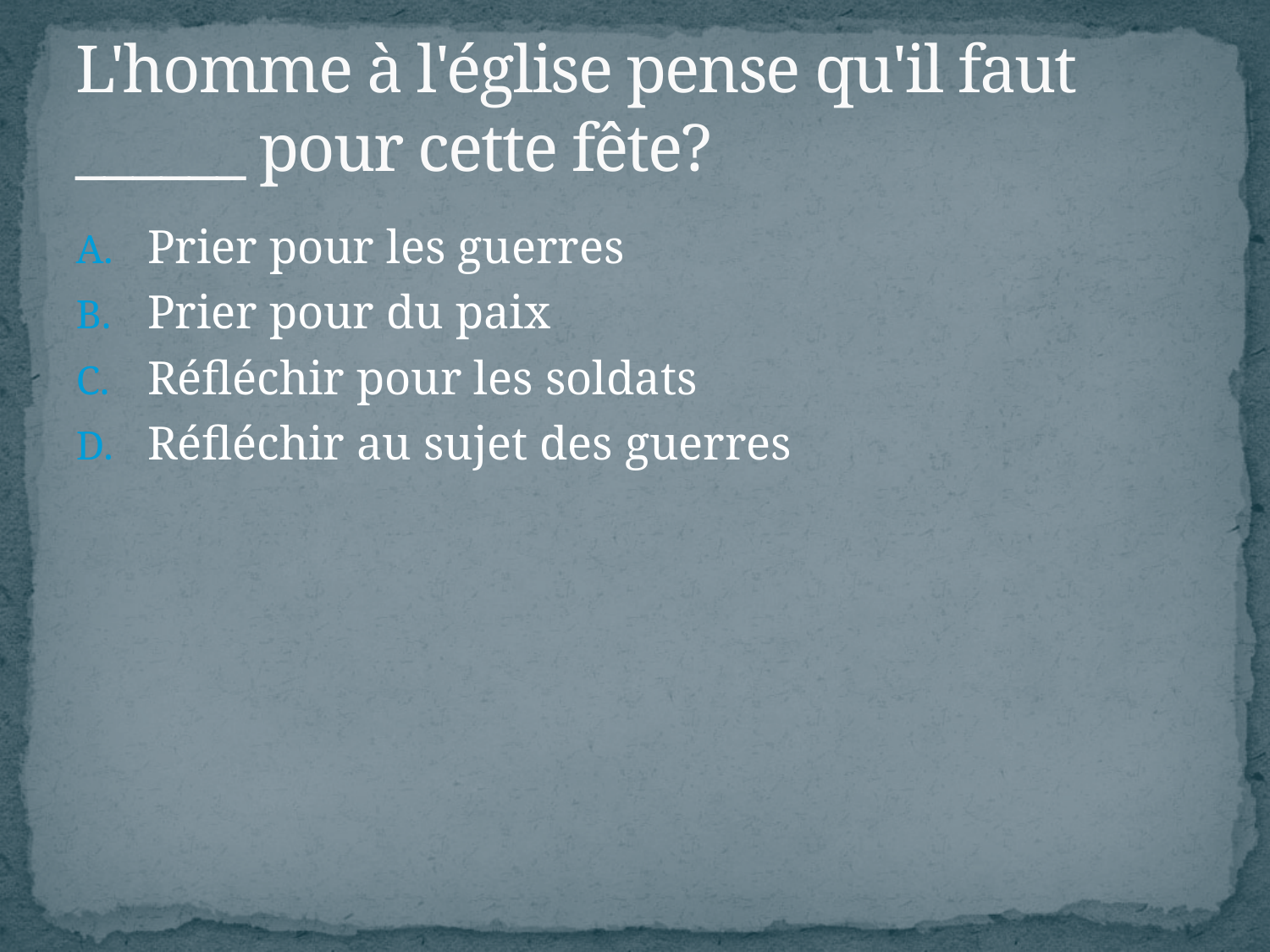

# L'homme à l'église pense qu'il faut ______ pour cette fête?
Prier pour les guerres
Prier pour du paix
Réfléchir pour les soldats
Réfléchir au sujet des guerres